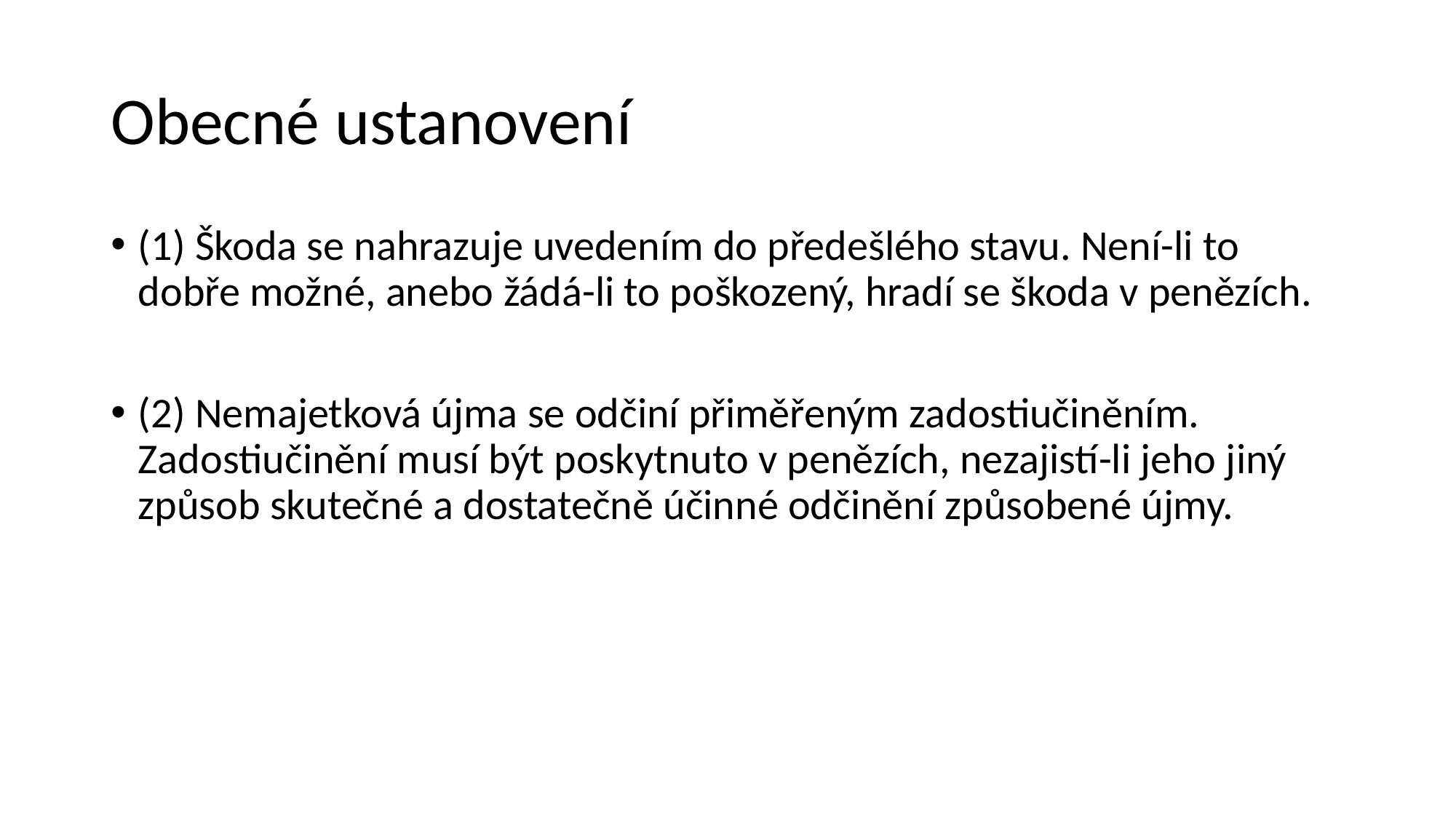

# Obecné ustanovení
(1) Škoda se nahrazuje uvedením do předešlého stavu. Není-li to dobře možné, anebo žádá-li to poškozený, hradí se škoda v penězích.

(2) Nemajetková újma se odčiní přiměřeným zadostiučiněním. Zadostiučinění musí být poskytnuto v penězích, nezajistí-li jeho jiný způsob skutečné a dostatečně účinné odčinění způsobené újmy.